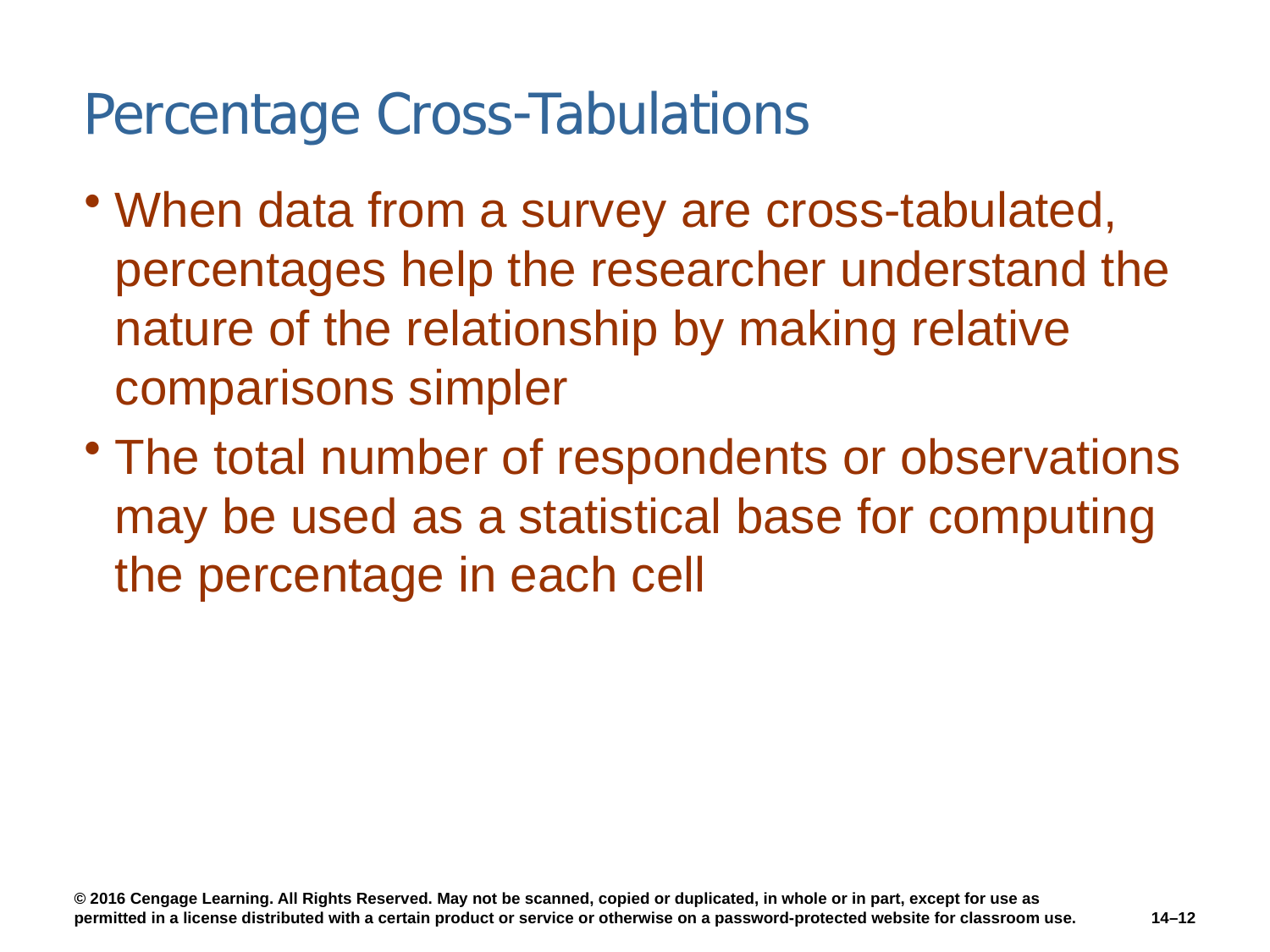

# Percentage Cross-Tabulations
When data from a survey are cross-tabulated, percentages help the researcher understand the nature of the relationship by making relative comparisons simpler
The total number of respondents or observations may be used as a statistical base for computing the percentage in each cell
14–12
© 2016 Cengage Learning. All Rights Reserved. May not be scanned, copied or duplicated, in whole or in part, except for use as permitted in a license distributed with a certain product or service or otherwise on a password-protected website for classroom use.